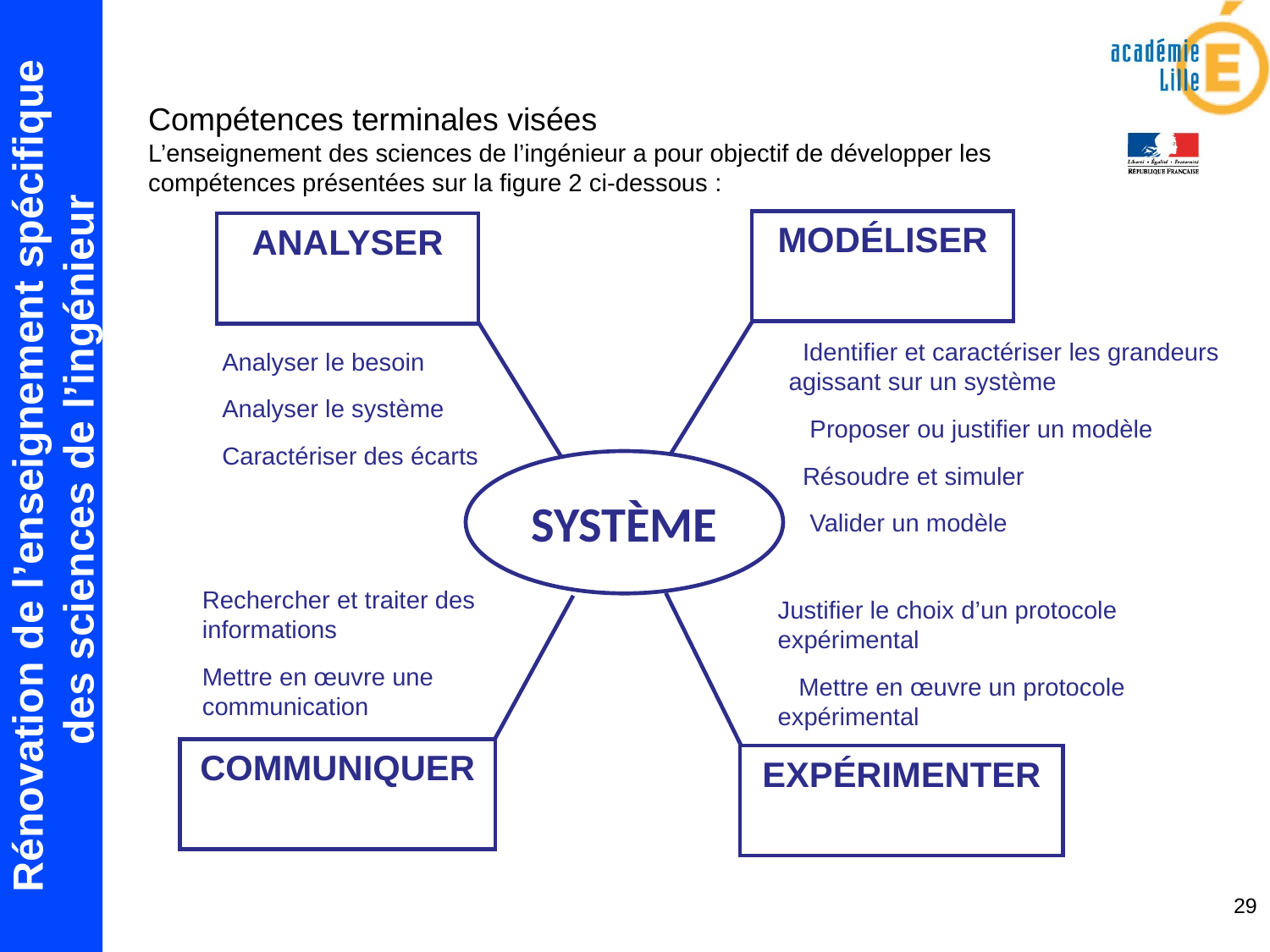

Compétences terminales visées
L’enseignement des sciences de l’ingénieur a pour objectif de développer les compétences présentées sur la figure 2 ci-dessous :
MODÉLISER

ANALYSER

Analyser le besoin
Analyser le système
Caractériser des écarts
SYSTÈME
Rechercher et traiter des informations
Mettre en œuvre une communication
Justifier le choix d’un protocole expérimental
   Mettre en œuvre un protocole expérimental

COMMUNIQUER

EXPÉRIMENTER

     Identifier et caractériser les grandeurs    agissant sur un système
      Proposer ou justifier un modèle
     Résoudre et simuler
      Valider un modèle
29